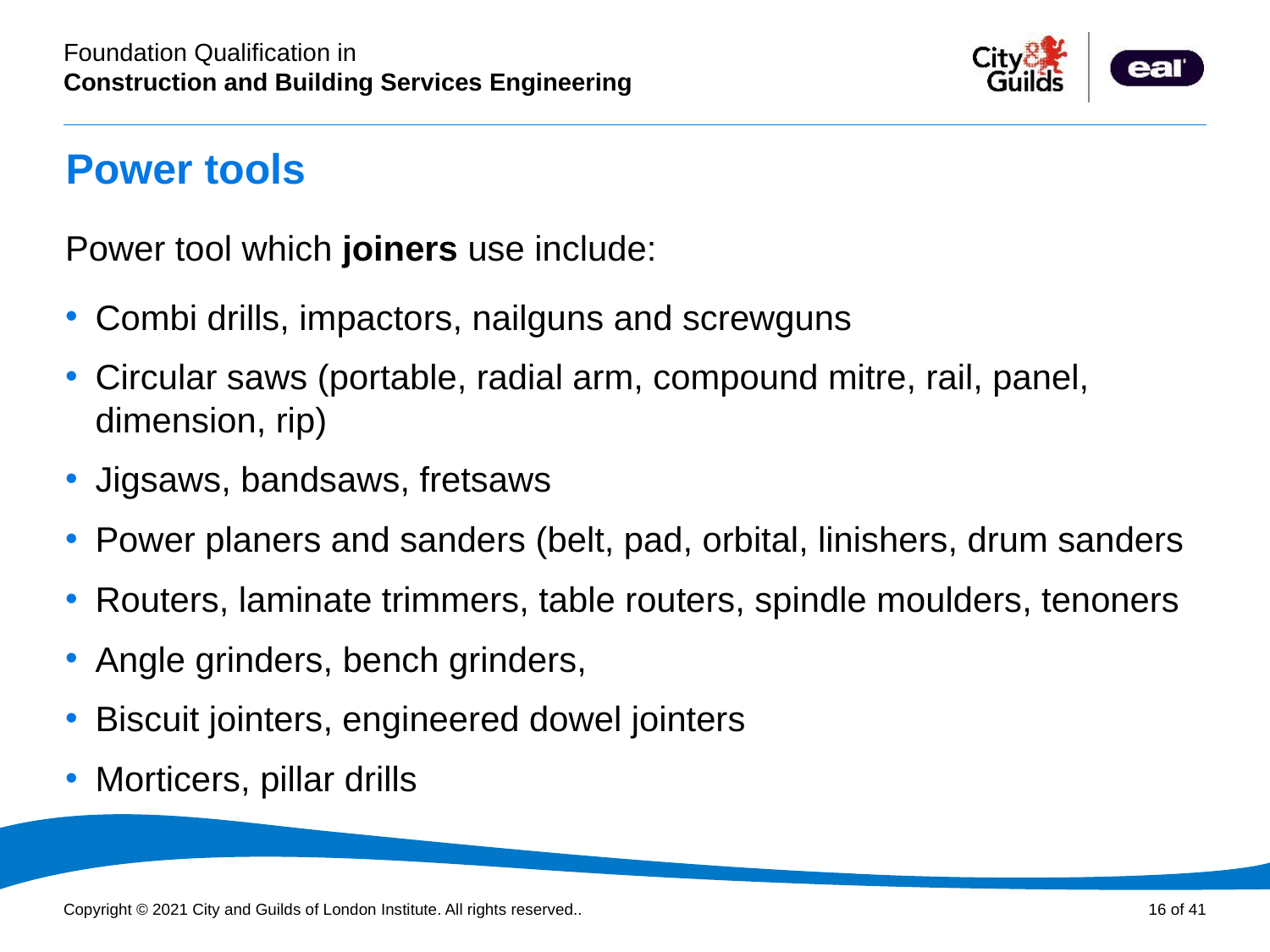

# Power tools
Power tool which joiners use include:
Combi drills, impactors, nailguns and screwguns
Circular saws (portable, radial arm, compound mitre, rail, panel, dimension, rip)
Jigsaws, bandsaws, fretsaws
Power planers and sanders (belt, pad, orbital, linishers, drum sanders
Routers, laminate trimmers, table routers, spindle moulders, tenoners
Angle grinders, bench grinders,
Biscuit jointers, engineered dowel jointers
Morticers, pillar drills